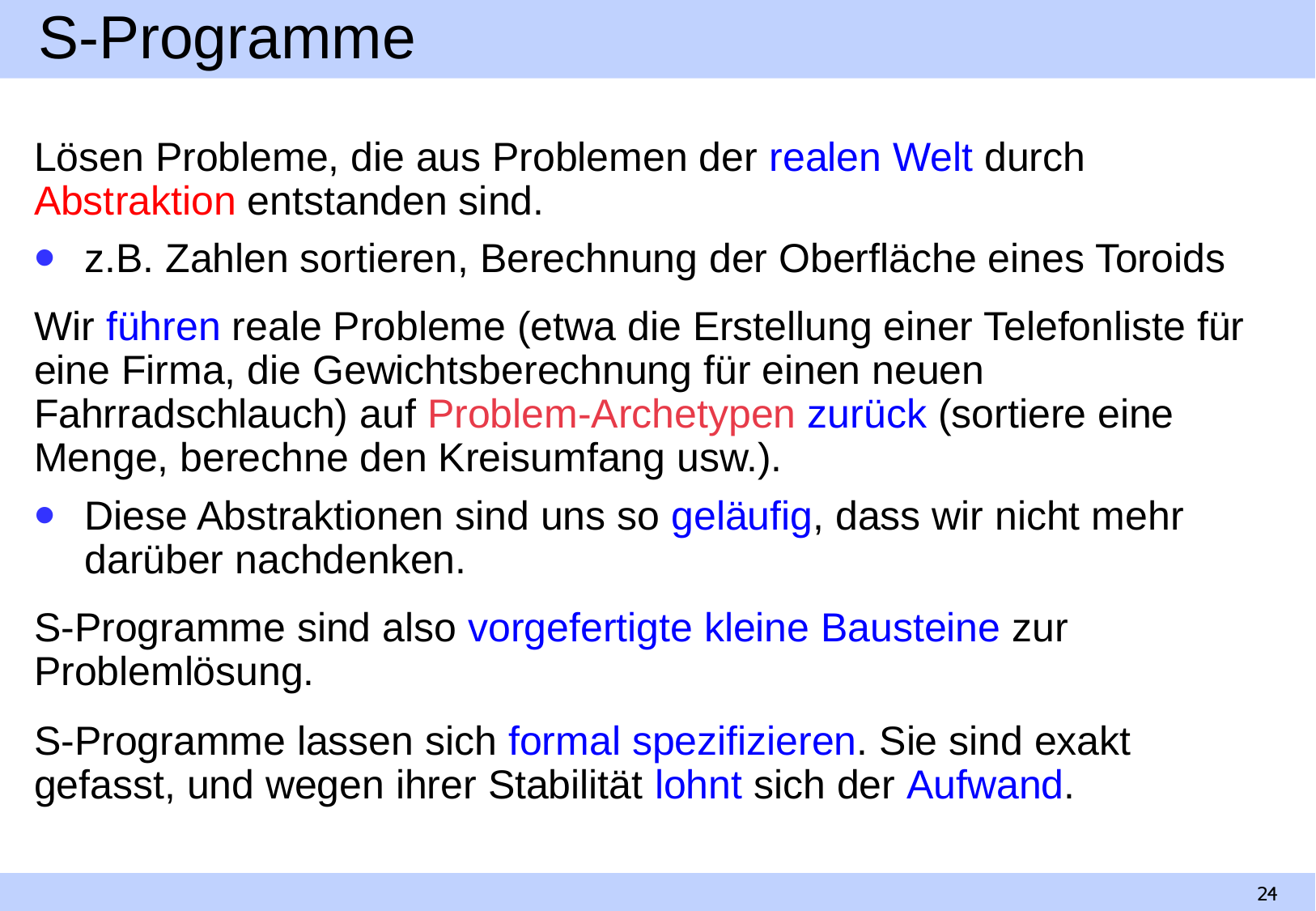

# S-Programme
Lösen Probleme, die aus Problemen der realen Welt durch Abstraktion entstanden sind.
z.B. Zahlen sortieren, Berechnung der Oberfläche eines Toroids
Wir führen reale Probleme (etwa die Erstellung einer Telefonliste für eine Firma, die Gewichtsberechnung für einen neuen Fahrradschlauch) auf Problem-Archetypen zurück (sortiere eine Menge, berechne den Kreisumfang usw.).
Diese Abstraktionen sind uns so geläufig, dass wir nicht mehr darüber nachdenken.
S-Programme sind also vorgefertigte kleine Bausteine zur Problemlösung.
S-Programme lassen sich formal spezifizieren. Sie sind exakt gefasst, und wegen ihrer Stabilität lohnt sich der Aufwand.
24